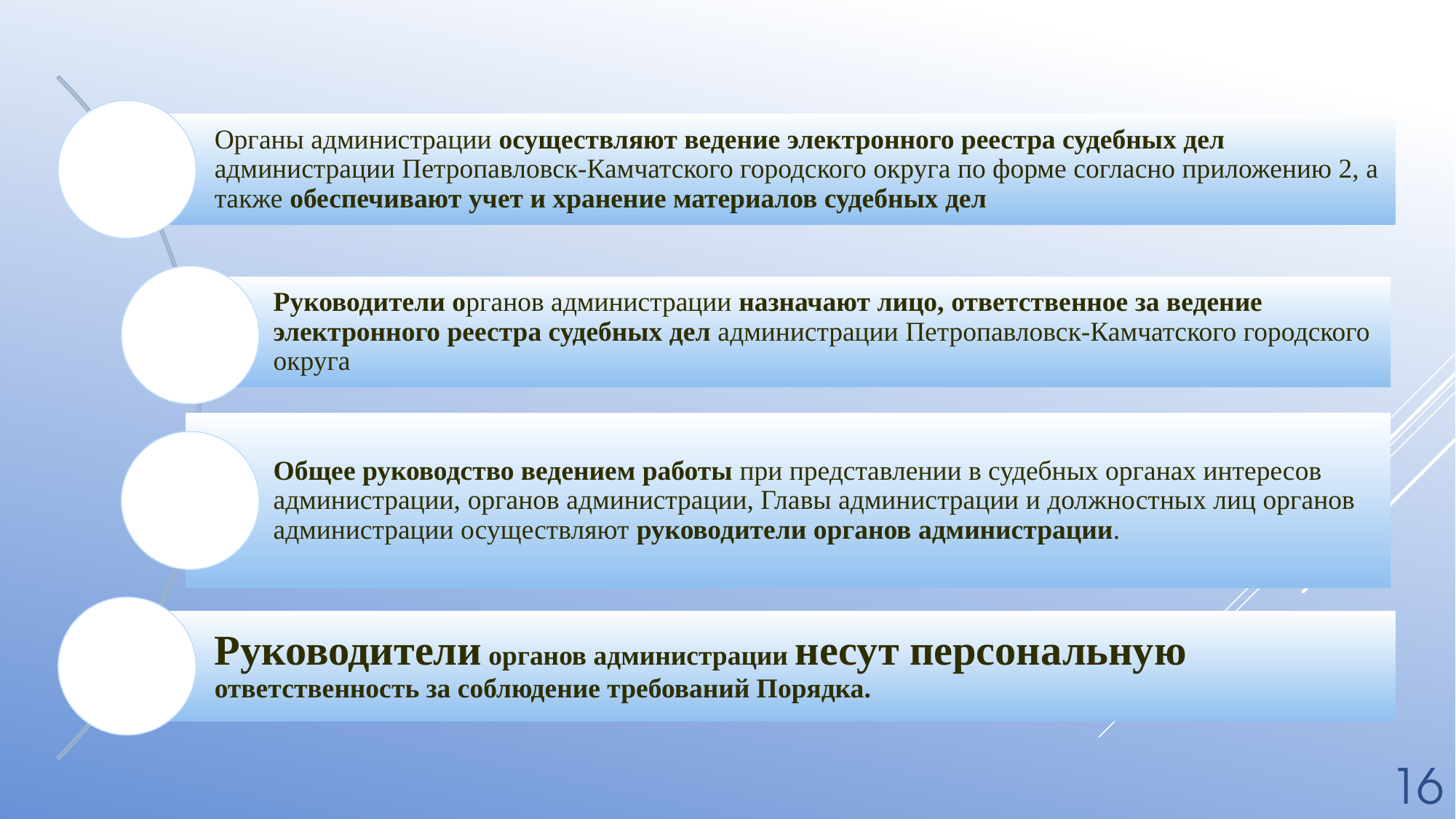

Органы администрации осуществляют ведение электронного реестра судебных дел администрации Петропавловск-Камчатского городского округа по форме согласно приложению 2, а также обеспечивают учет и хранение материалов судебных дел
Руководители органов администрации назначают лицо, ответственное за ведение электронного реестра судебных дел администрации Петропавловск-Камчатского городского округа
Общее руководство ведением работы при представлении в судебных органах интересов администрации, органов администрации, Главы администрации и должностных лиц органов администрации осуществляют руководители органов администрации.
Руководители органов администрации несут персональную ответственность за соблюдение требований Порядка.
16